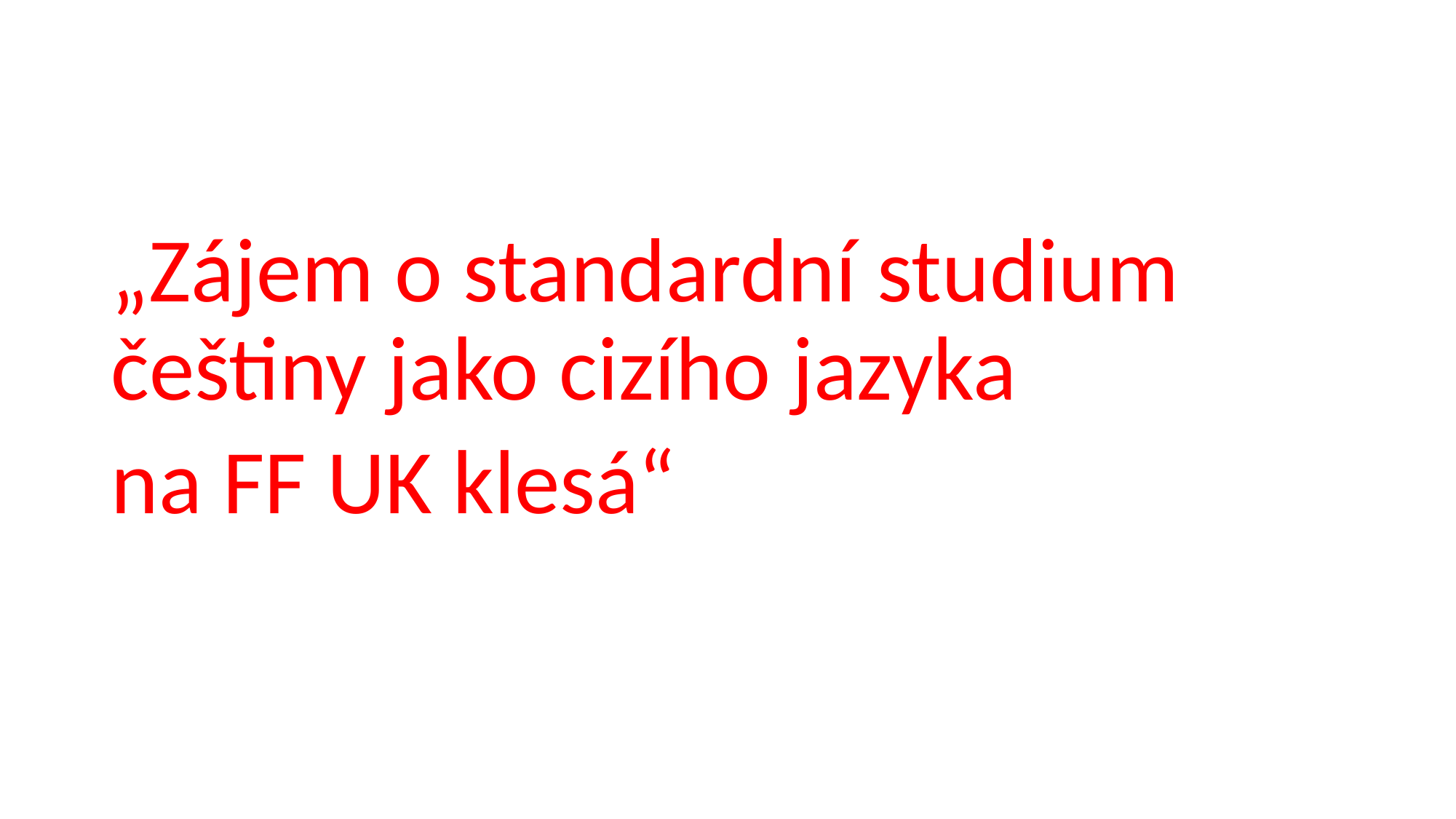

#
„Zájem o standardní studium češtiny jako cizího jazyka
na FF UK klesá“